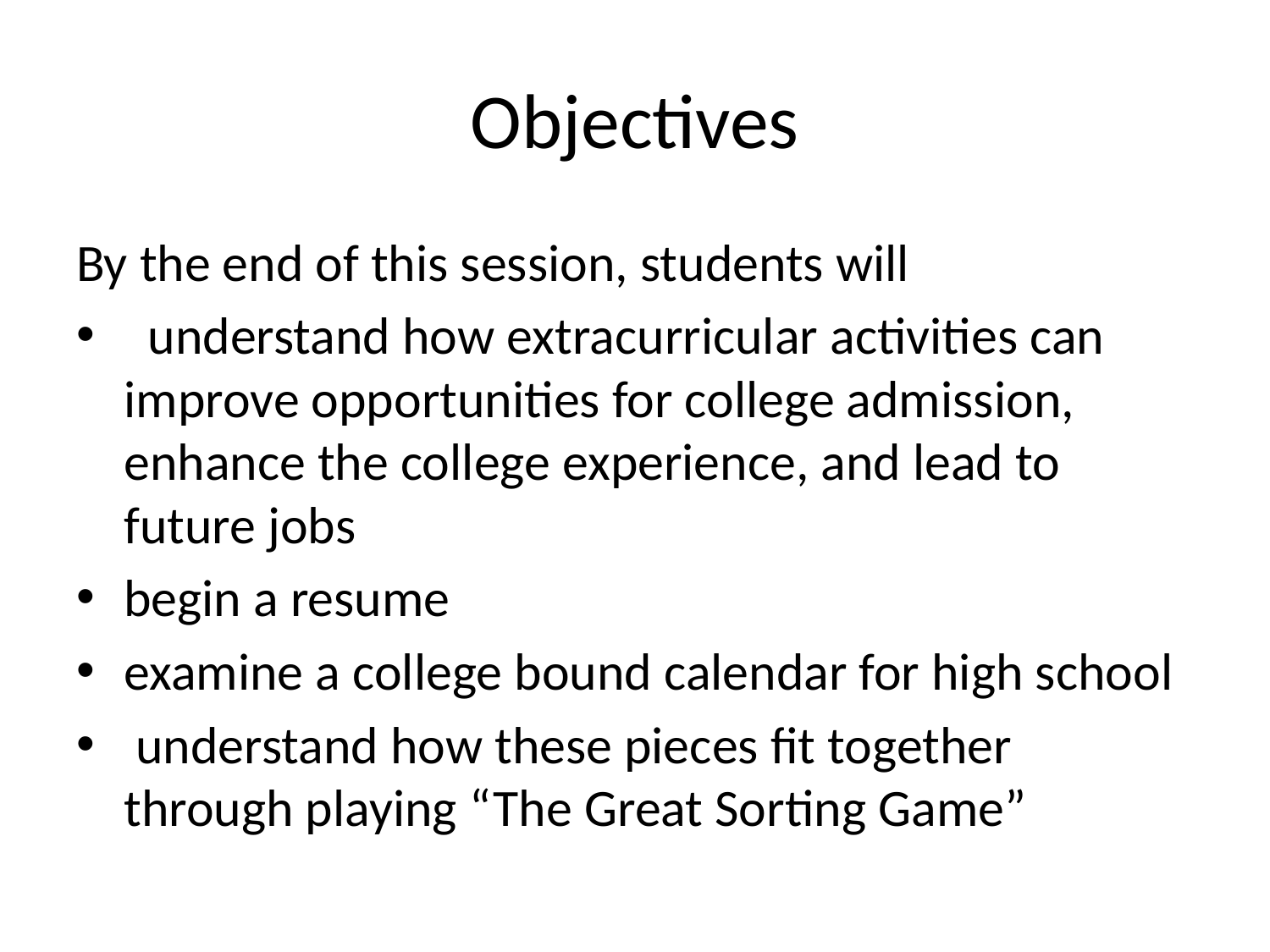

# Objectives
By the end of this session, students will
  understand how extracurricular activities can improve opportunities for college admission, enhance the college experience, and lead to future jobs
begin a resume
examine a college bound calendar for high school
 understand how these pieces fit together through playing “The Great Sorting Game”